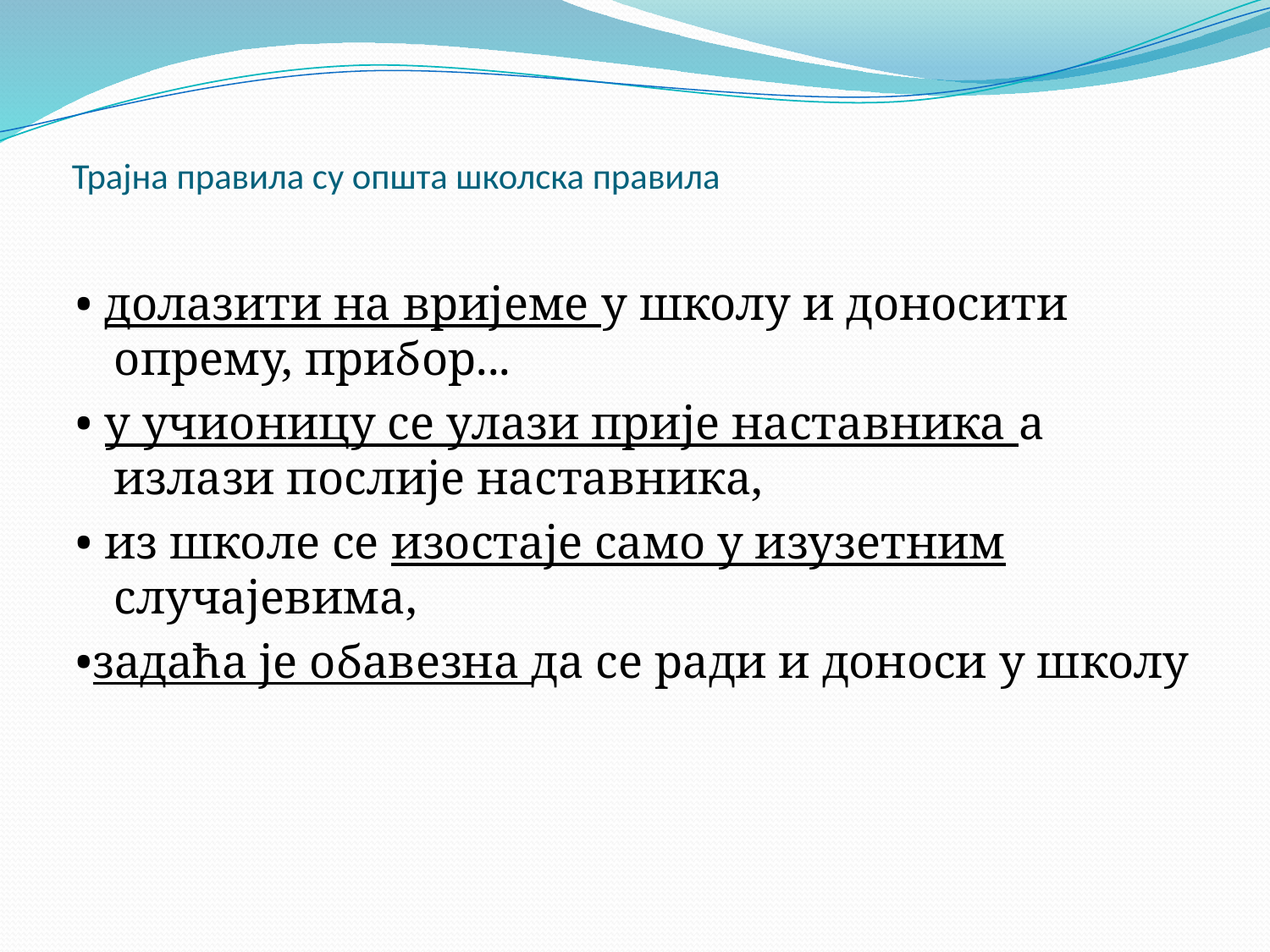

# Трајна правила су општа школска правила
• долазити на вријеме у школу и доносити опрему, прибор...
• у учионицу се улази прије наставника а излази послије наставника,
• из школе се изостаје само у изузетним случајевима,
•задаћа је обавезна да се ради и доноси у школу